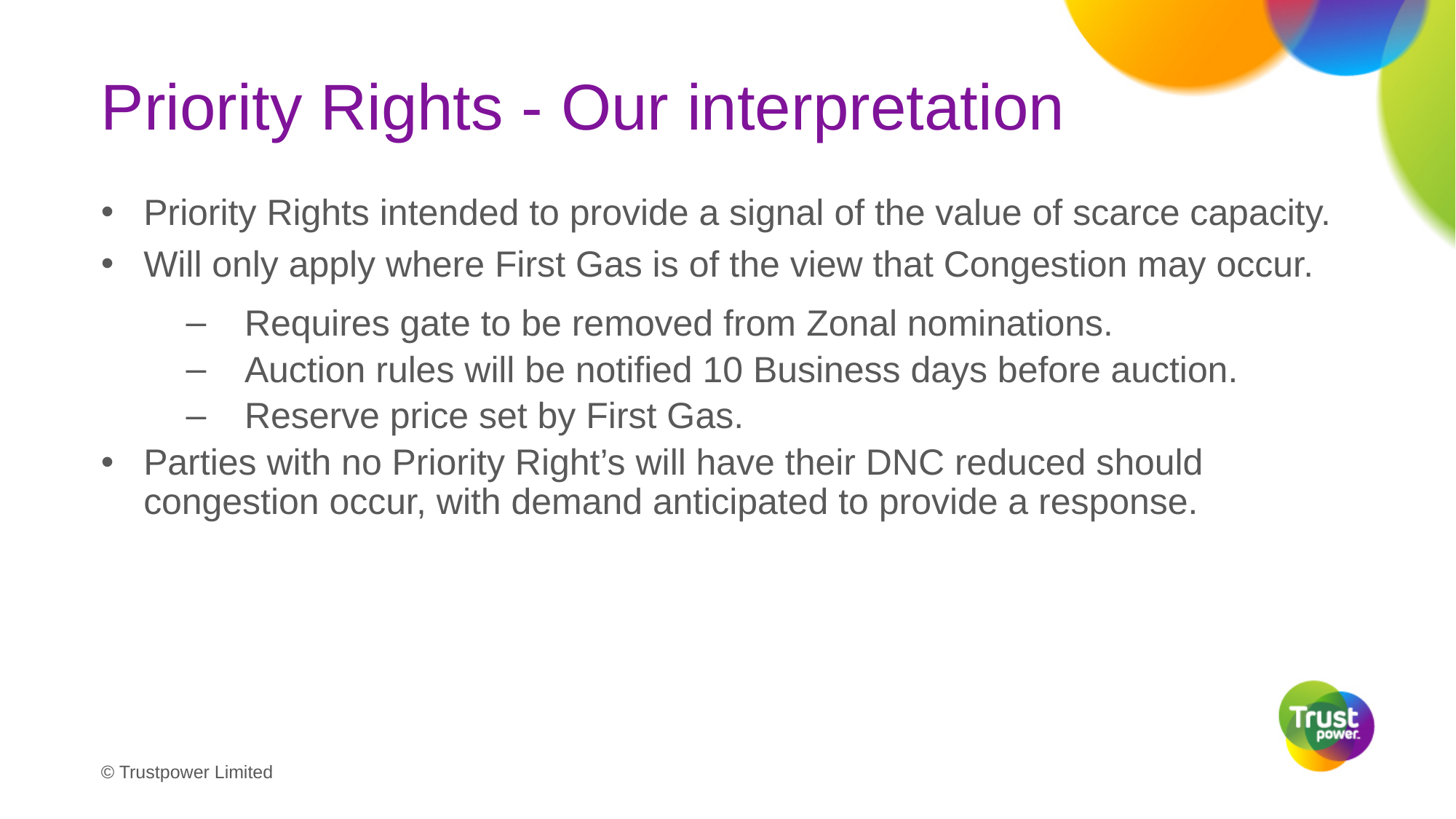

# Priority Rights - Our interpretation
Priority Rights intended to provide a signal of the value of scarce capacity.
Will only apply where First Gas is of the view that Congestion may occur.
Requires gate to be removed from Zonal nominations.
Auction rules will be notified 10 Business days before auction.
Reserve price set by First Gas.
Parties with no Priority Right’s will have their DNC reduced should congestion occur, with demand anticipated to provide a response.